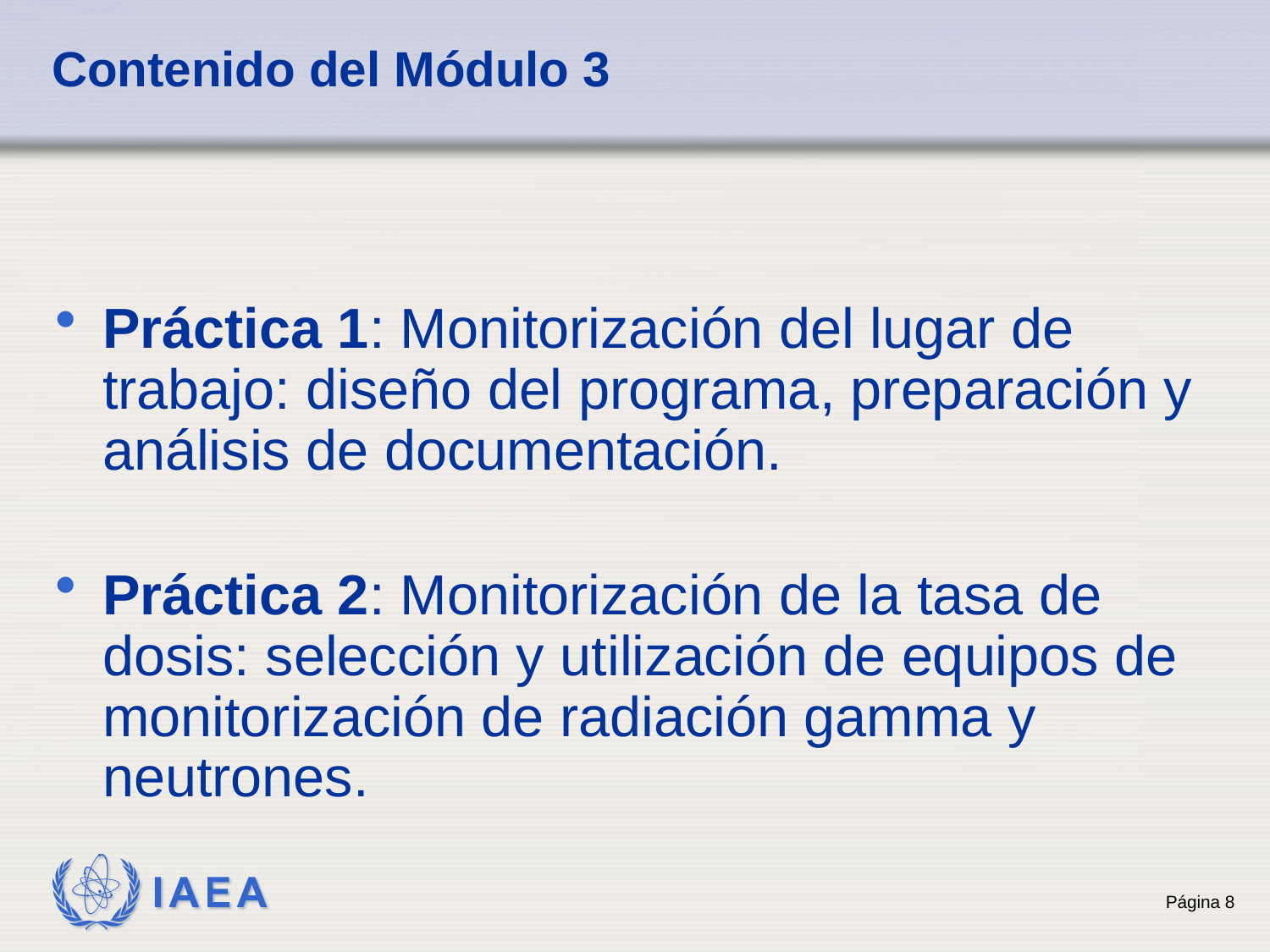

# Contenido del Módulo 3

Práctica 1: Monitorización del lugar de trabajo: diseño del programa, preparación y análisis de documentación.

Práctica 2: Monitorización de la tasa de dosis: selección y utilización de equipos de monitorización de radiación gamma y neutrones.

8